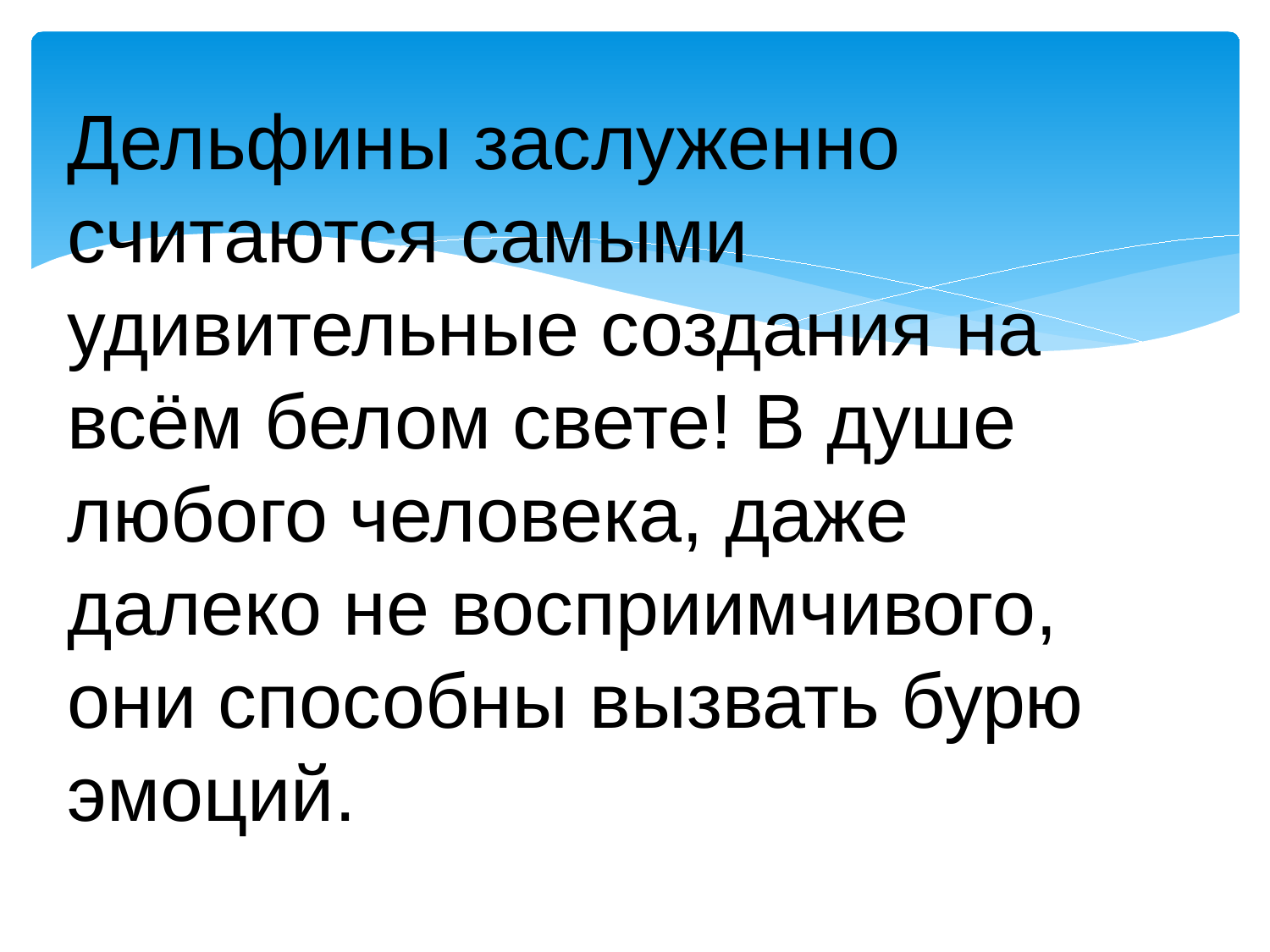

Дельфины заслуженно считаются самыми удивительные создания на всём белом свете! В душе любого человека, даже далеко не восприимчивого, они способны вызвать бурю эмоций.